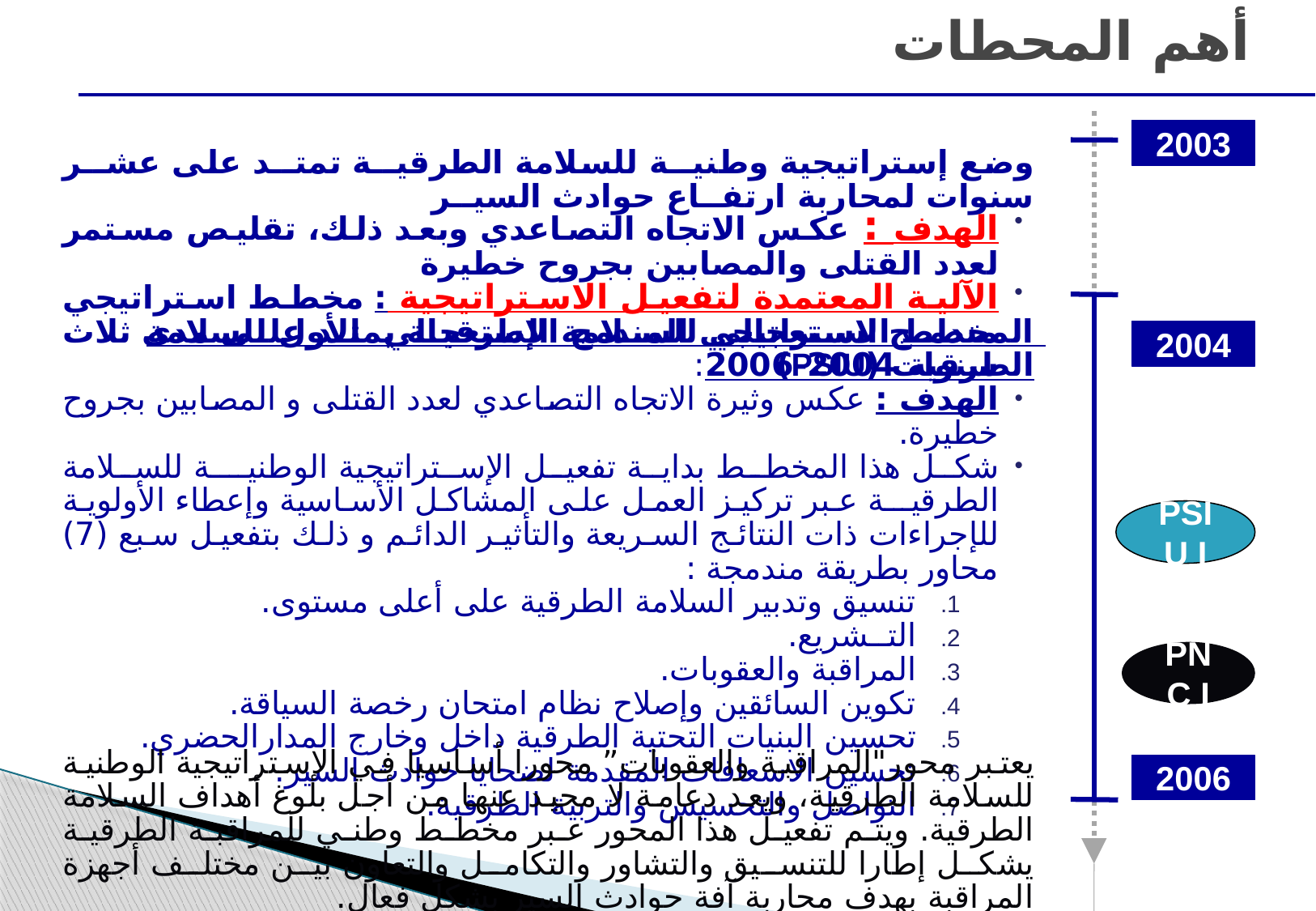

أهم المحطات
2003
وضع إستراتيجية وطنيــة للسلامة الطرقيــة تمتــد على عشــر سنوات لمحاربة ارتفــاع حوادث السيــر
الهدف : عكس الاتجاه التصاعدي وبعد ذلك، تقليص مستمر لعدد القتلى والمصابين بجروح خطيرة
الآلية المعتمدة لتفعيل الاستراتيجية : مخطط استراتيجي مندمج استعجالي للسلامة الطرقية يمتد على مدى ثلاث سنوات (PSIU)
المخطط الاستراتيجي المندمج الإستعجالي  الأول للسلامة الطرقية 2004-2006:
الهدف : عكس وثيرة الاتجاه التصاعدي لعدد القتلى و المصابين بجروح خطيرة.
شكل هذا المخطط بداية تفعيل الإستراتيجية الوطنيــة للسلامة الطرقيــة عبر تركيز العمل على المشاكل الأساسية وإعطاء الأولوية للإجراءات ذات النتائج السريعة والتأثير الدائم و ذلك بتفعيل سبع (7) محاور بطريقة مندمجة :
تنسيق وتدبير السلامة الطرقية على أعلى مستوى.
التــشريع.
المراقبة والعقوبات.
تكوين السائقين وإصلاح نظام امتحان رخصة السياقة.
تحسين البنيات التحتية الطرقية داخل وخارج المدارالحضري.
تحسين الاسعافات المقدمة لضحايا حوادث السير.
التواصل والتحسيس والتربية الطرقية.
2004
PSIU I
PNC I
يعتبر محور"المراقبة والعقوبات” محورا أساسيا في الإستراتيجية الوطنية للسلامة الطرقية، ويعد دعامة لا محيد عنها من أجل بلوغ أهداف السلامة الطرقية. ويتم تفعيل هذا المحور عبر مخطط وطني للمراقبة الطرقية يشكل إطارا للتنسيق والتشاور والتكامل والتعاون بين مختلف أجهزة المراقبة بهدف محاربة آفة حوادث السير بشكل فعال.
2006